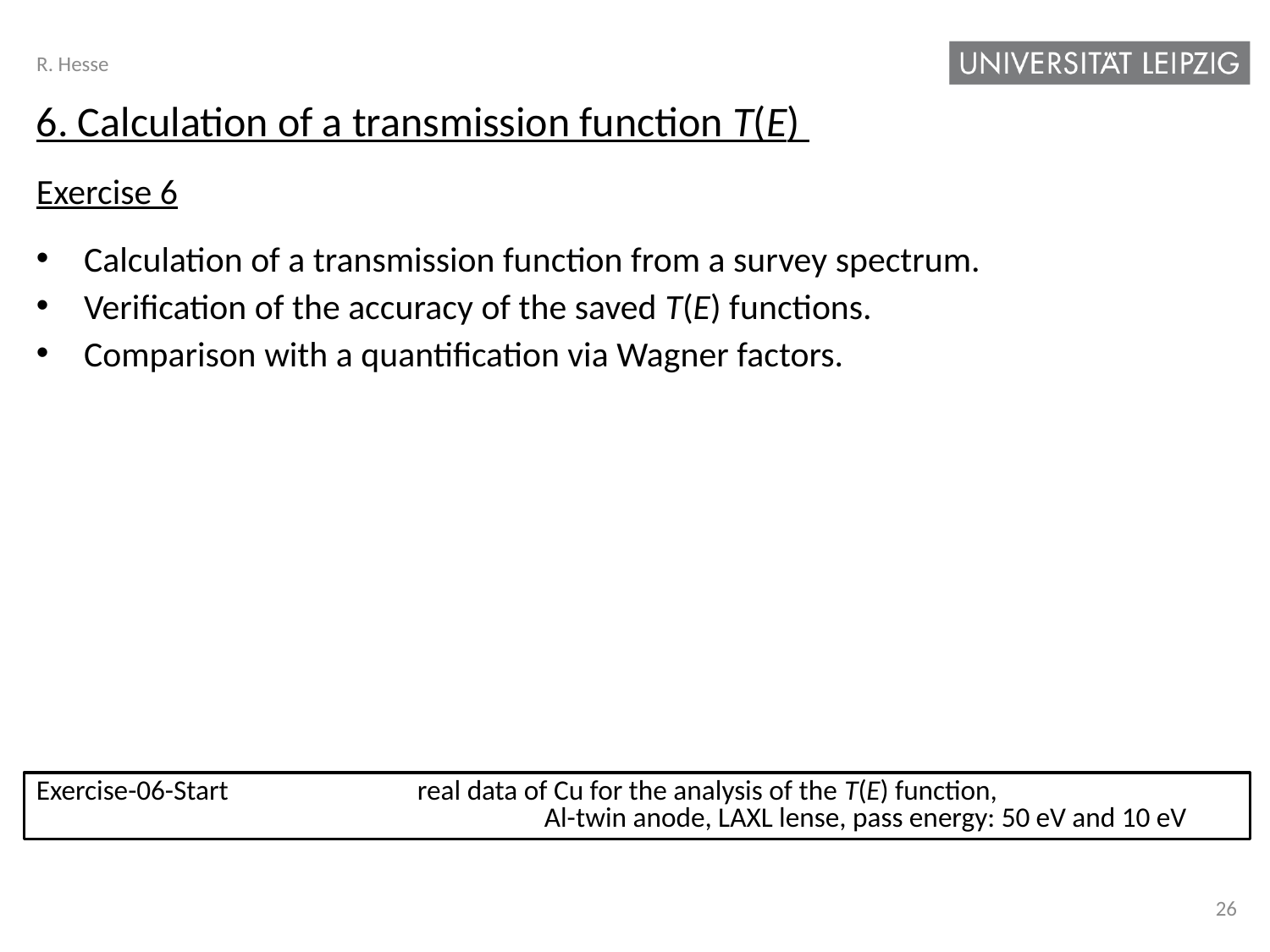

R. Hesse
6. Calculation of a transmission function T(E)
Exercise 6

Calculation of a transmission function from a survey spectrum.

Verification of the accuracy of the saved T(E) functions.

Comparison with a quantification via Wagner factors.
Exercise-06-Start		real data of Cu for the analysis of the T(E) function,
				Al-twin anode, LAXL lense, pass energy: 50 eV and 10 eV
26